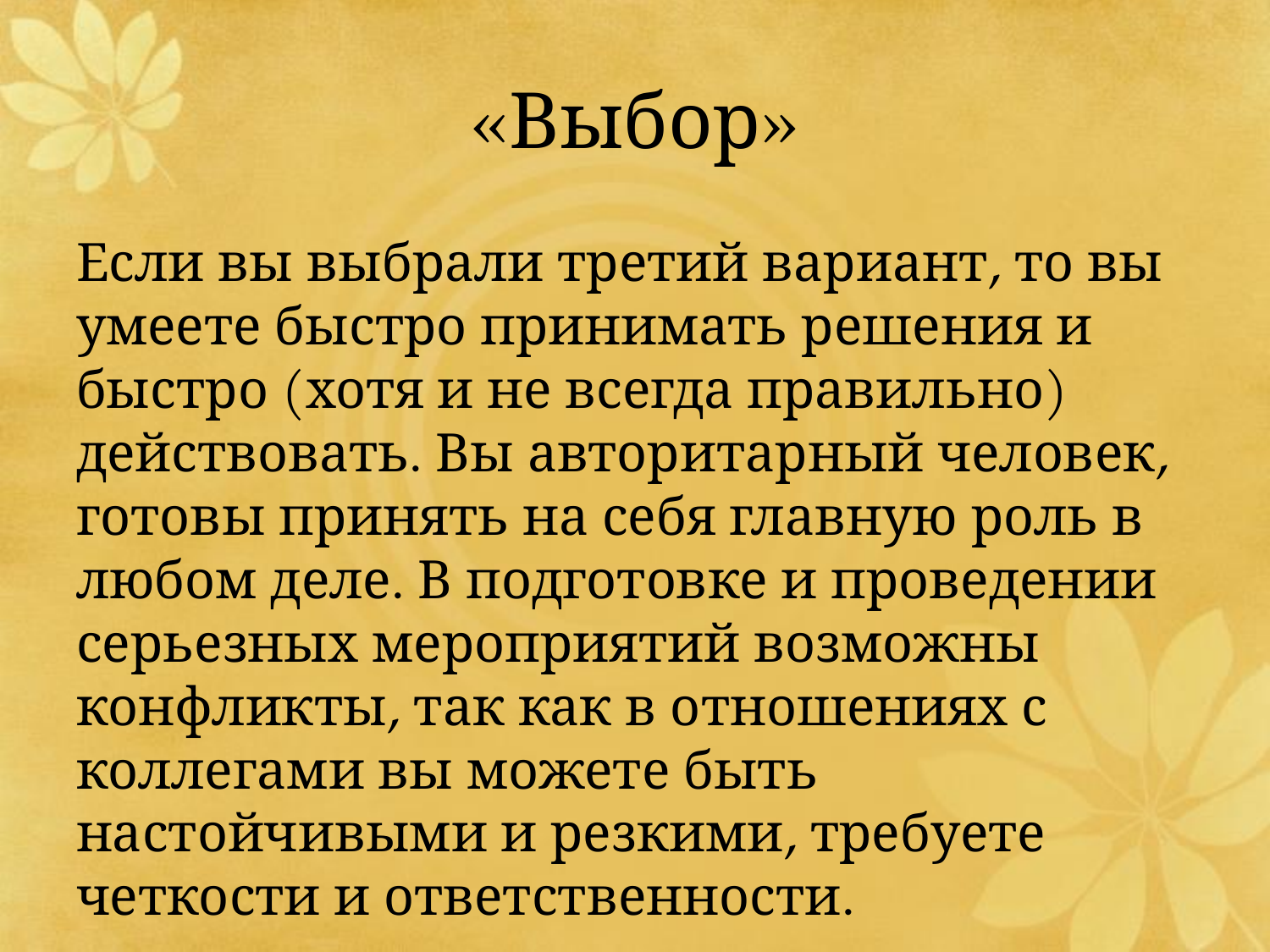

# «Выбор»
Если вы выбрали третий вариант, то вы умеете быстро принимать решения и быстро (хотя и не всегда правильно) действовать. Вы авторитарный человек, готовы принять на себя главную роль в любом деле. В подготовке и проведении серьезных мероприятий возможны конфликты, так как в отношениях с коллегами вы можете быть настойчивыми и резкими, требуете четкости и ответственности.